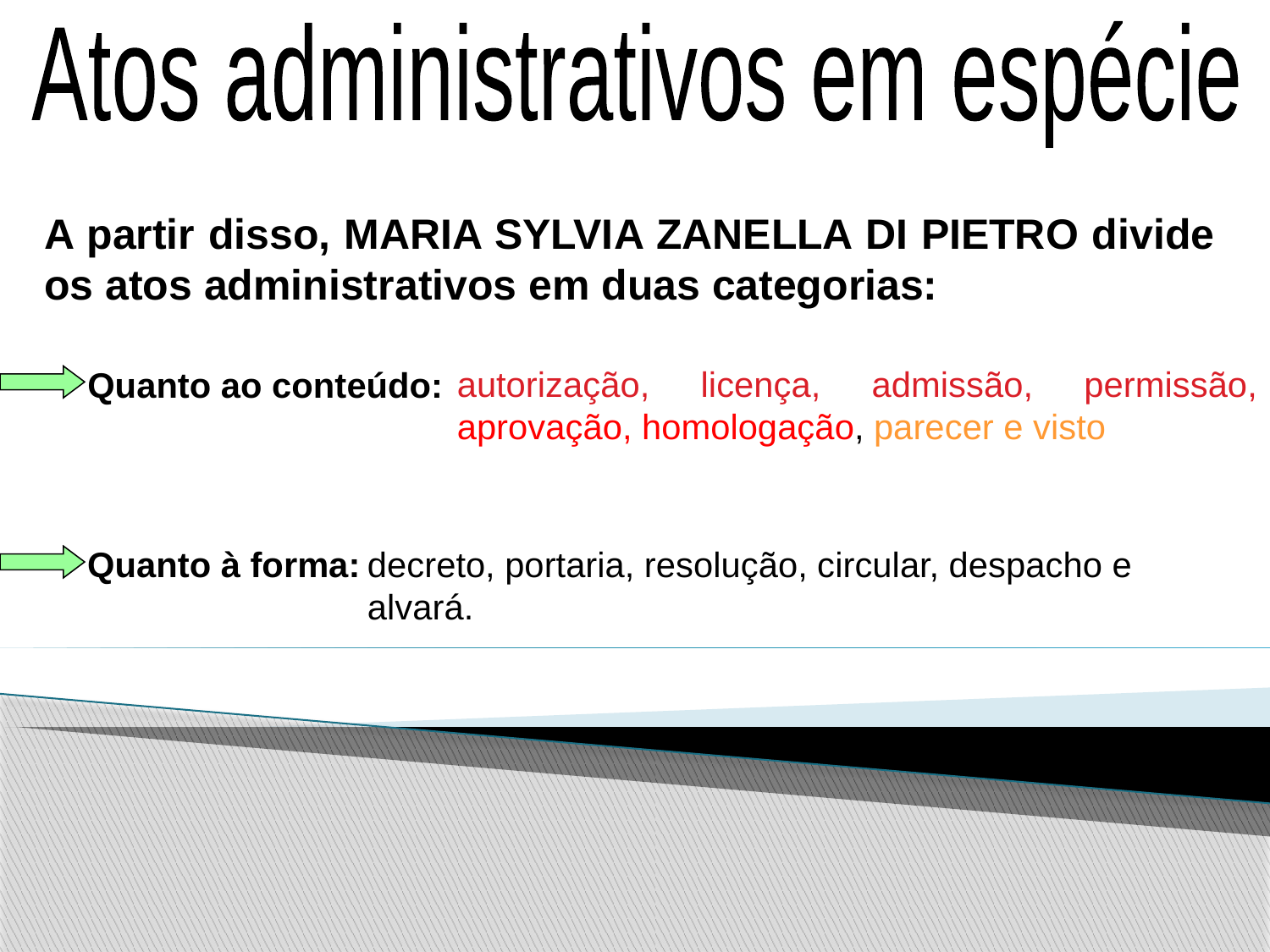

Atos administrativos em espécie
A partir disso, MARIA SYLVIA ZANELLA DI PIETRO divide os atos administrativos em duas categorias:
Quanto ao conteúdo:
autorização, licença, admissão, permissão, aprovação, homologação, parecer e visto.

Quanto à forma:
decreto, portaria, resolução, circular, despacho e alvará.